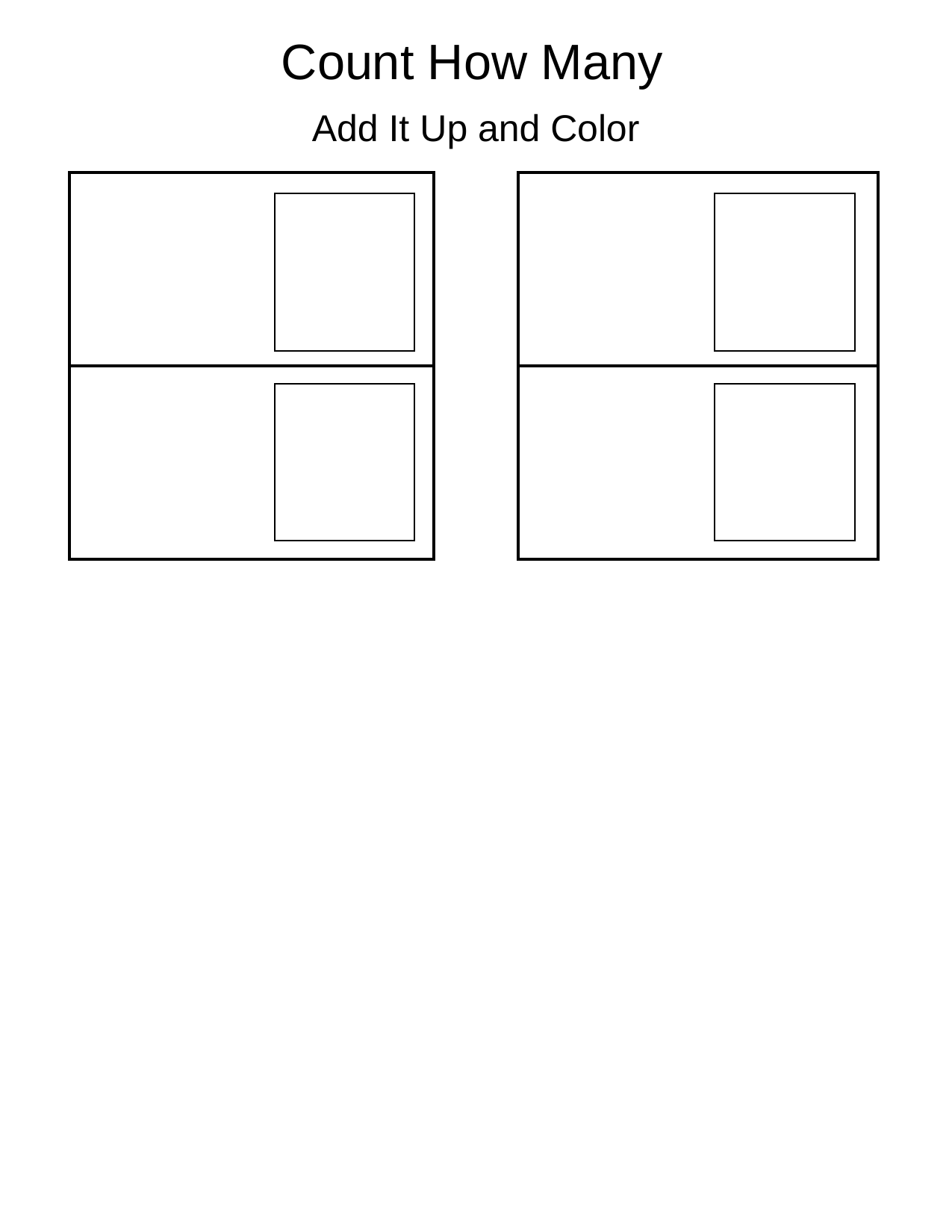

Count How Many
Add It Up and Color
|  |
| --- |
|  |
|  |
| --- |
|  |